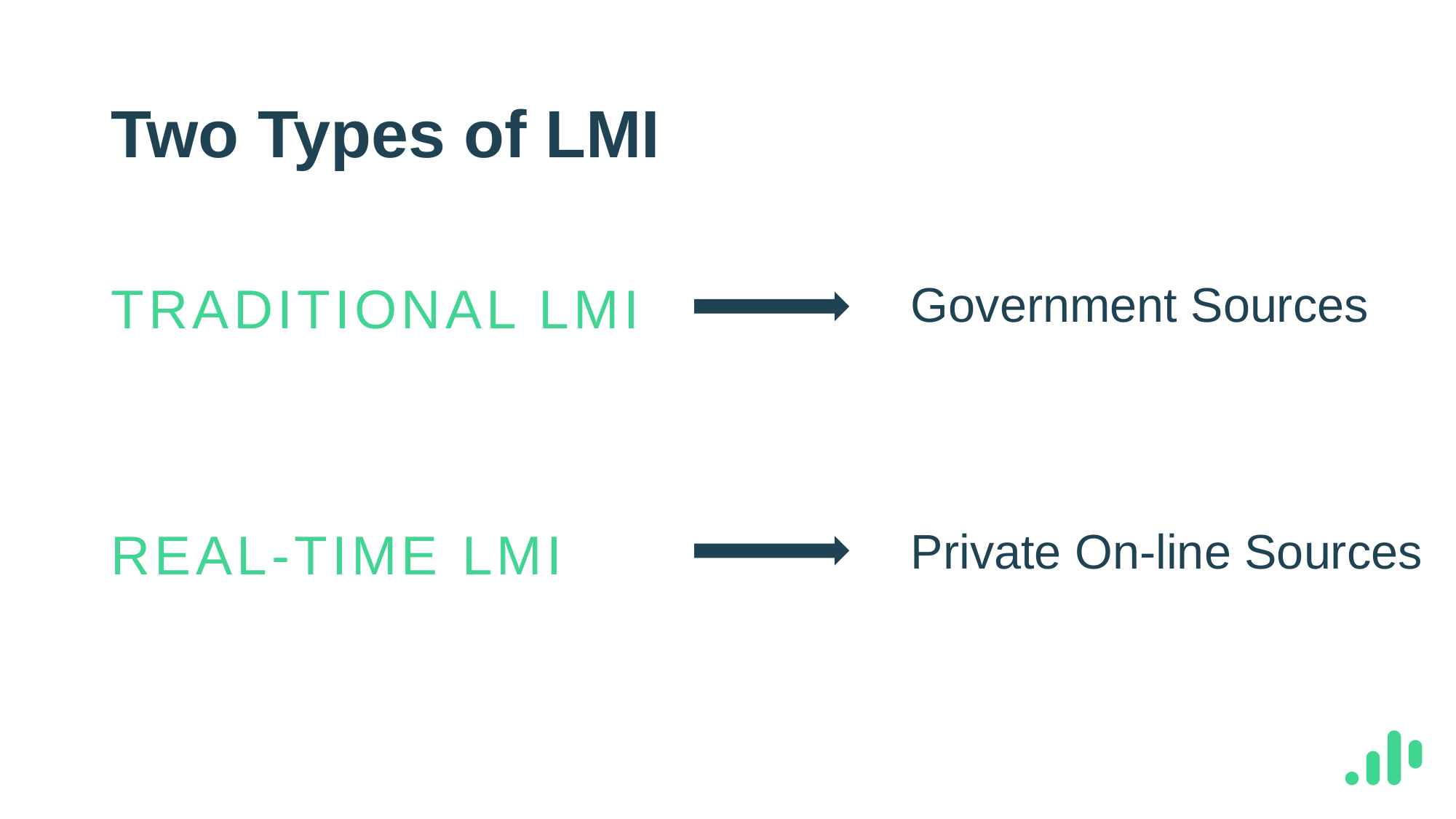

Two Types of LMI
TRADITIONAL LMI
Government Sources

REAL-TIME LMI
Private On-line Sources